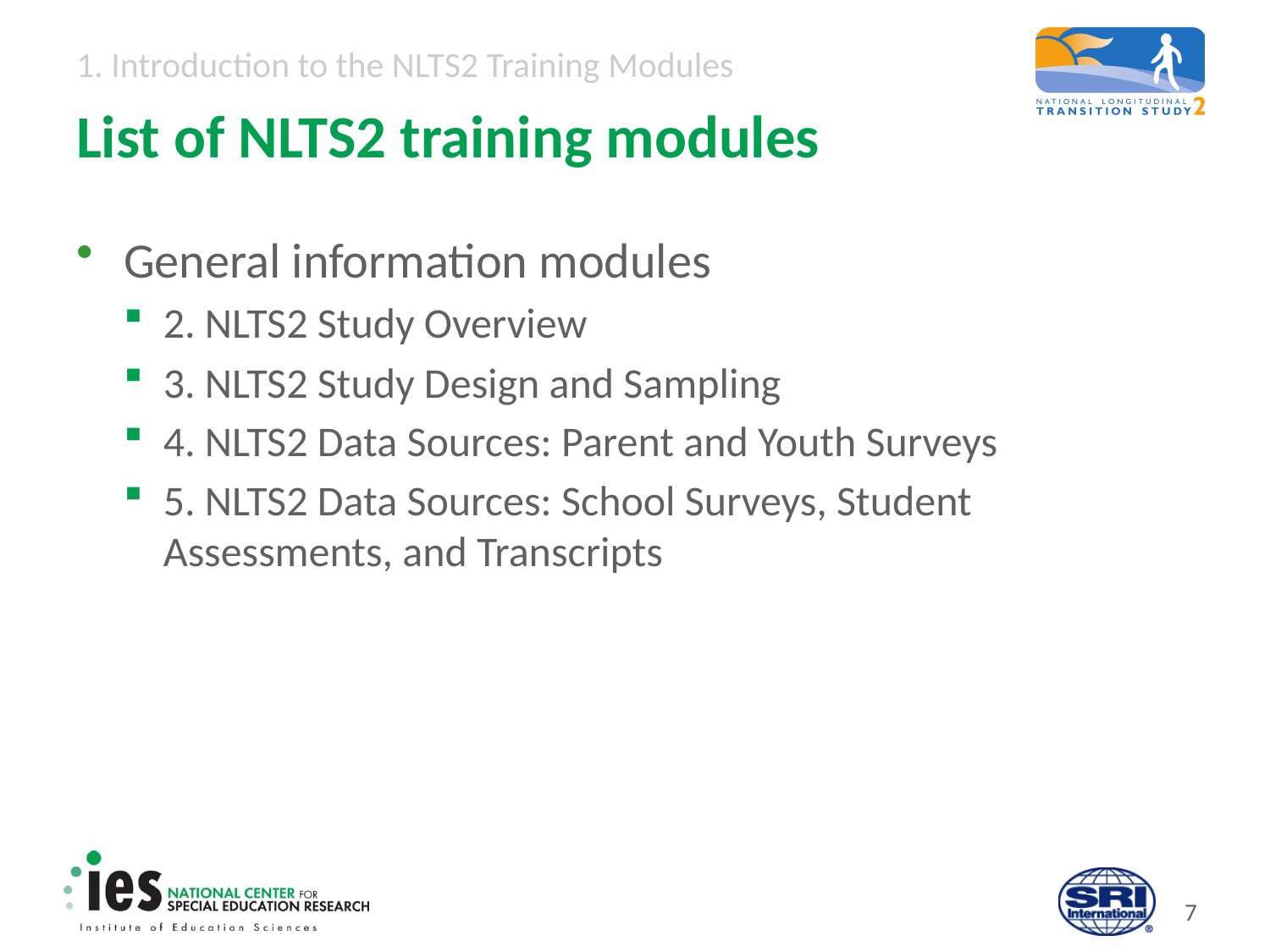

# List of NLTS2 training modules
General information modules
2. NLTS2 Study Overview
3. NLTS2 Study Design and Sampling
4. NLTS2 Data Sources: Parent and Youth Surveys
5. NLTS2 Data Sources: School Surveys, Student Assessments, and Transcripts

7